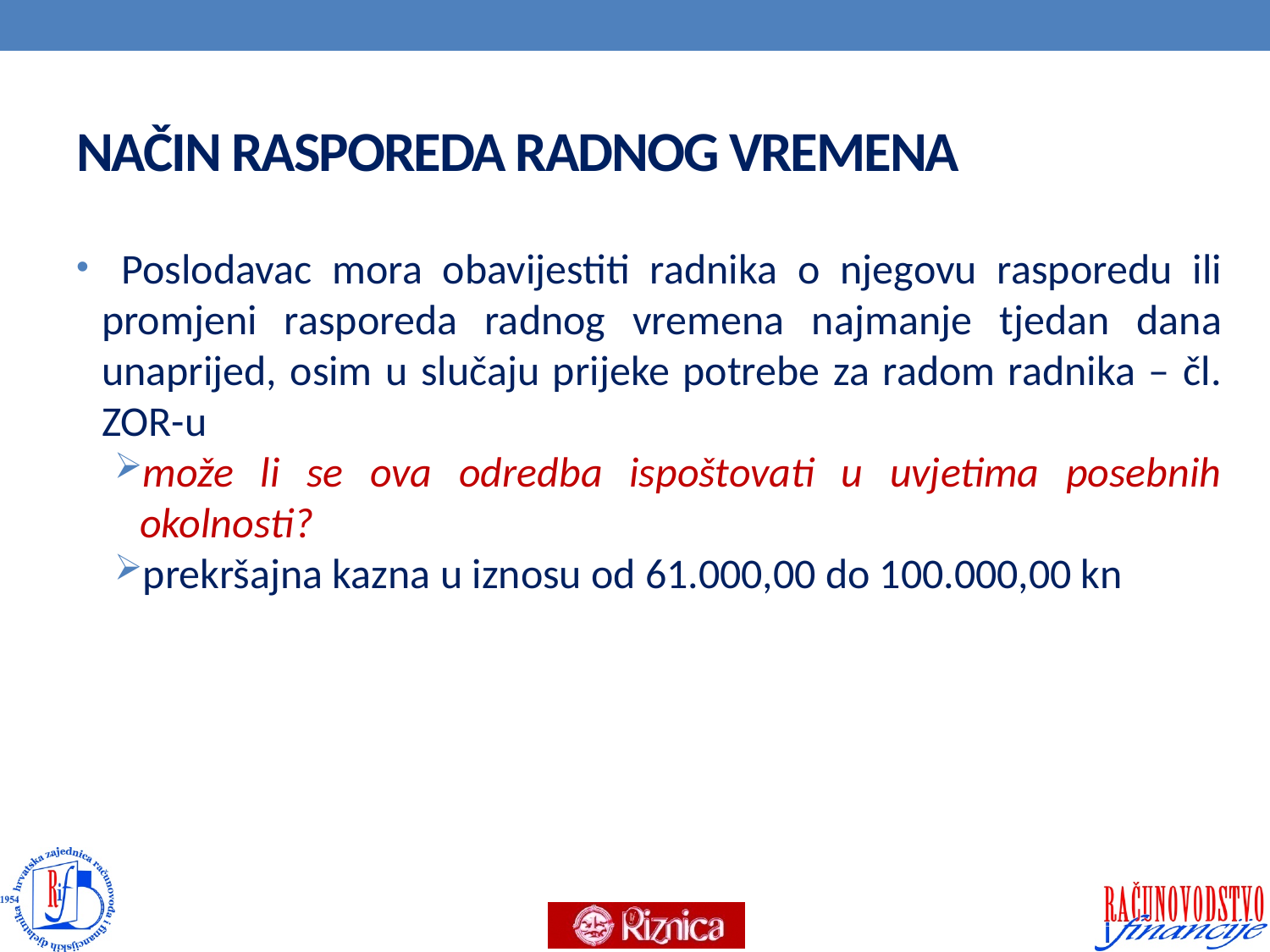

# NAČIN RASPOREDA RADNOG VREMENA
 Poslodavac mora obavijestiti radnika o njegovu rasporedu ili promjeni rasporeda radnog vremena najmanje tjedan dana unaprijed, osim u slučaju prijeke potrebe za radom radnika – čl. ZOR-u
može li se ova odredba ispoštovati u uvjetima posebnih okolnosti?
prekršajna kazna u iznosu od 61.000,00 do 100.000,00 kn